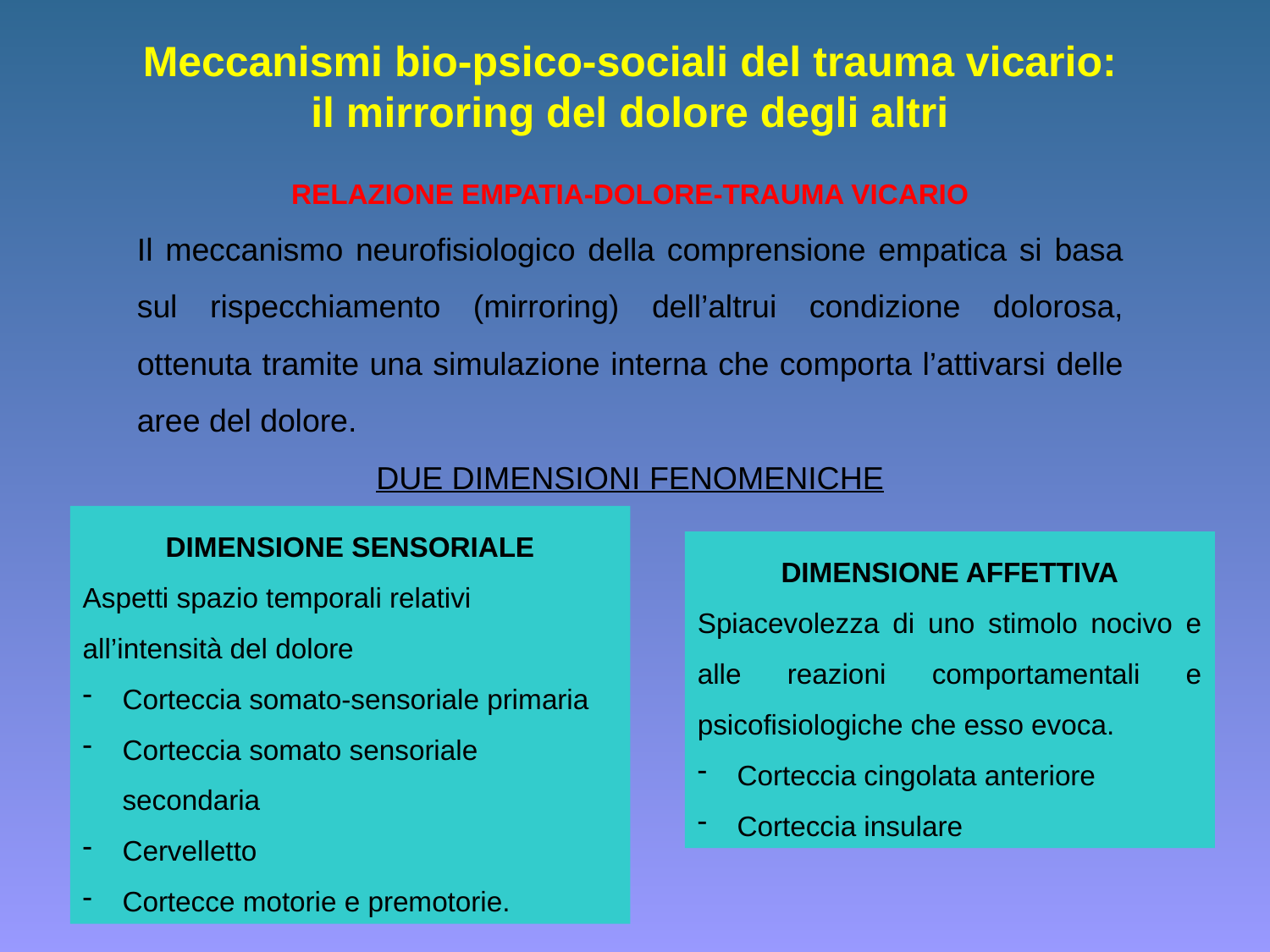

# Meccanismi bio-psico-sociali del trauma vicario: il mirroring del dolore degli altri
RELAZIONE EMPATIA-DOLORE-TRAUMA VICARIO
Il meccanismo neurofisiologico della comprensione empatica si basa sul rispecchiamento (mirroring) dell’altrui condizione dolorosa, ottenuta tramite una simulazione interna che comporta l’attivarsi delle aree del dolore.
DUE DIMENSIONI FENOMENICHE
DIMENSIONE SENSORIALE
Aspetti spazio temporali relativi all’intensità del dolore
Corteccia somato-sensoriale primaria
Corteccia somato sensoriale secondaria
Cervelletto
Cortecce motorie e premotorie.
DIMENSIONE AFFETTIVA
Spiacevolezza di uno stimolo nocivo e alle reazioni comportamentali e psicofisiologiche che esso evoca.
Corteccia cingolata anteriore
Corteccia insulare